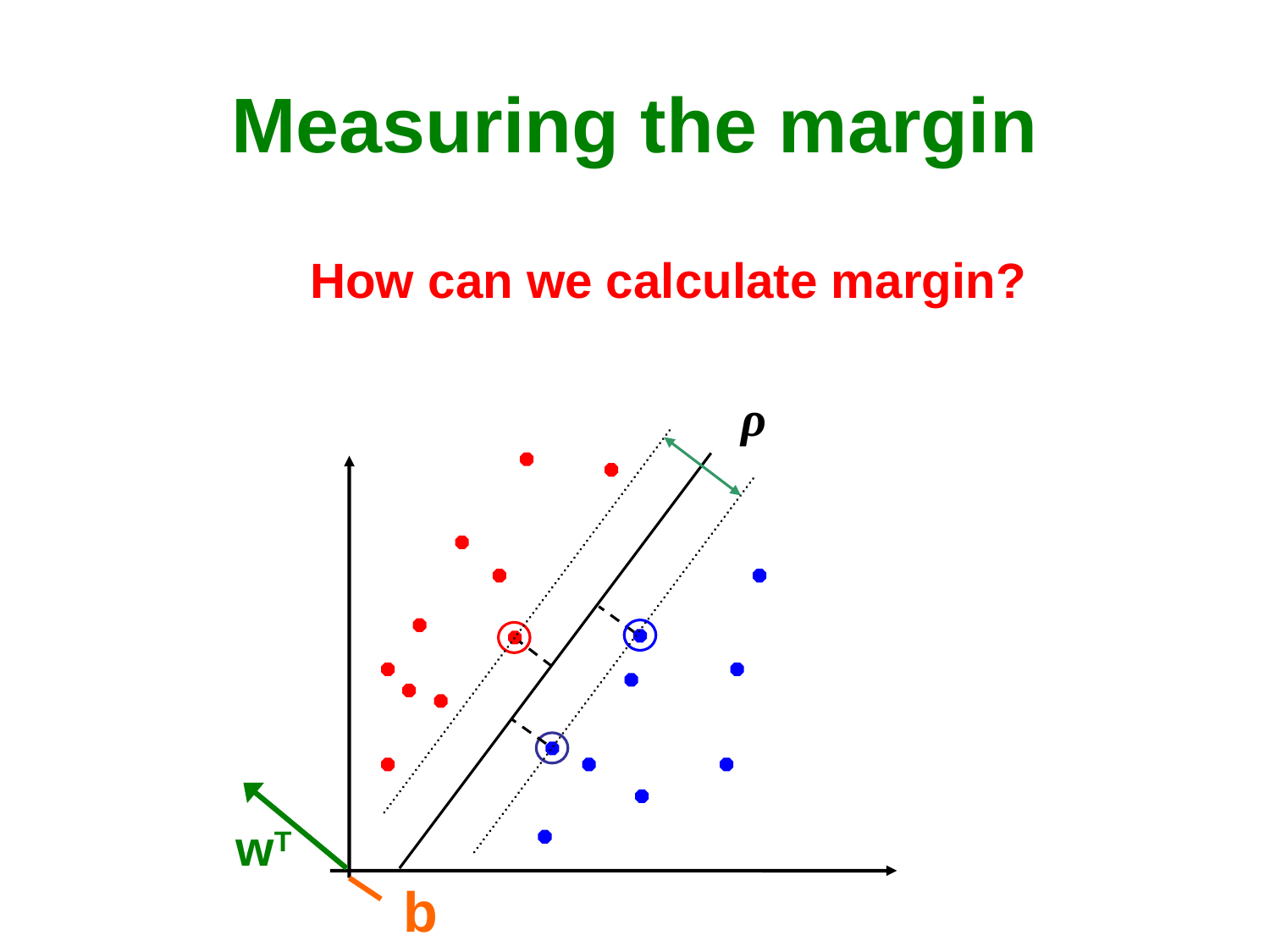

# Measuring the margin
How can we calculate margin?
ρ

wT

b